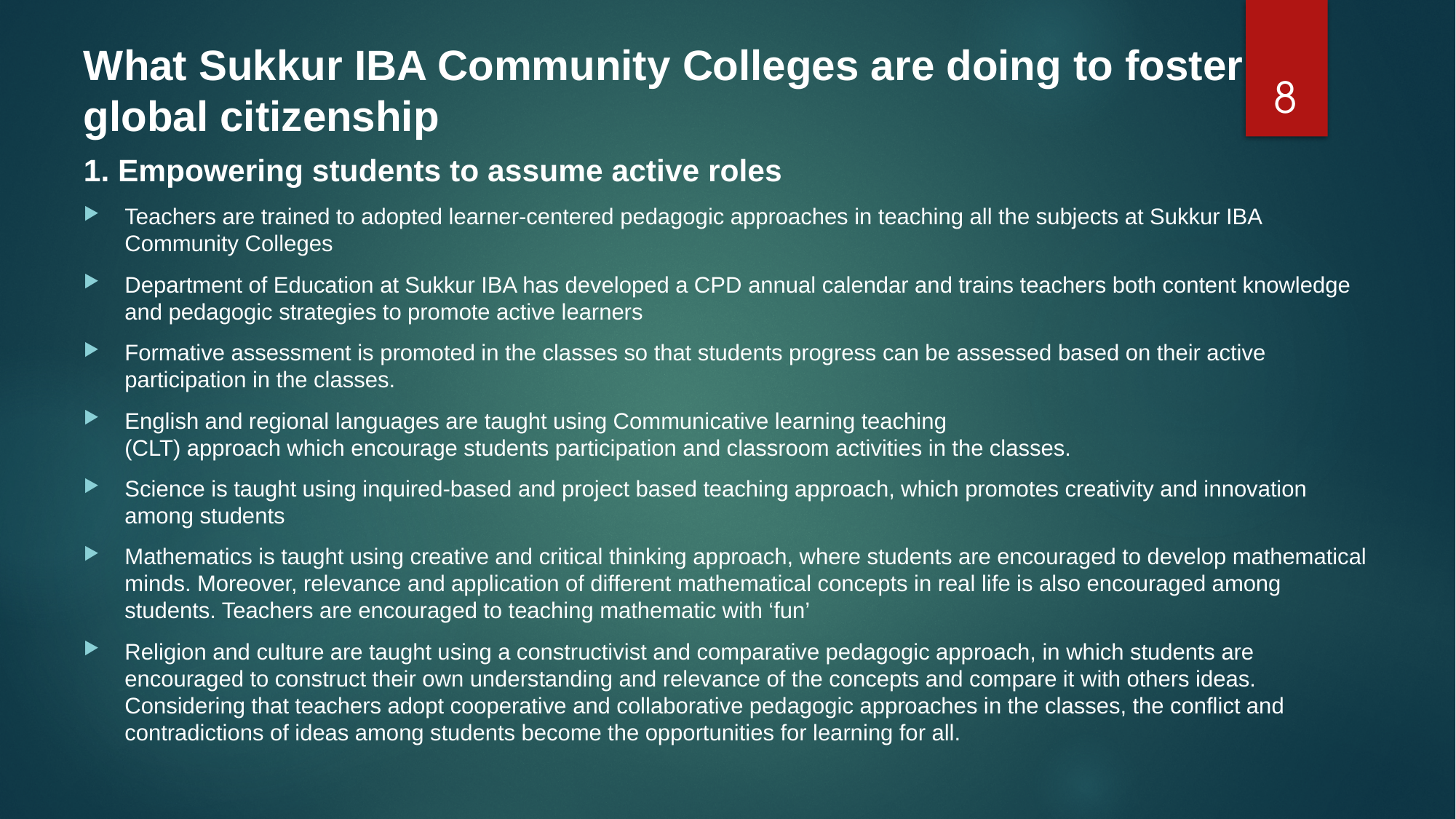

# What Sukkur IBA Community Colleges are doing to foster global citizenship
8
1. Empowering students to assume active roles
Teachers are trained to adopted learner-centered pedagogic approaches in teaching all the subjects at Sukkur IBA Community Colleges
Department of Education at Sukkur IBA has developed a CPD annual calendar and trains teachers both content knowledge and pedagogic strategies to promote active learners
Formative assessment is promoted in the classes so that students progress can be assessed based on their active participation in the classes.
English and regional languages are taught using Communicative learning teaching
(CLT) approach which encourage students participation and classroom activities in the classes.
Science is taught using inquired-based and project based teaching approach, which promotes creativity and innovation among students
Mathematics is taught using creative and critical thinking approach, where students are encouraged to develop mathematical minds. Moreover, relevance and application of different mathematical concepts in real life is also encouraged among students. Teachers are encouraged to teaching mathematic with ‘fun’
Religion and culture are taught using a constructivist and comparative pedagogic approach, in which students are encouraged to construct their own understanding and relevance of the concepts and compare it with others ideas. Considering that teachers adopt cooperative and collaborative pedagogic approaches in the classes, the conflict and contradictions of ideas among students become the opportunities for learning for all.